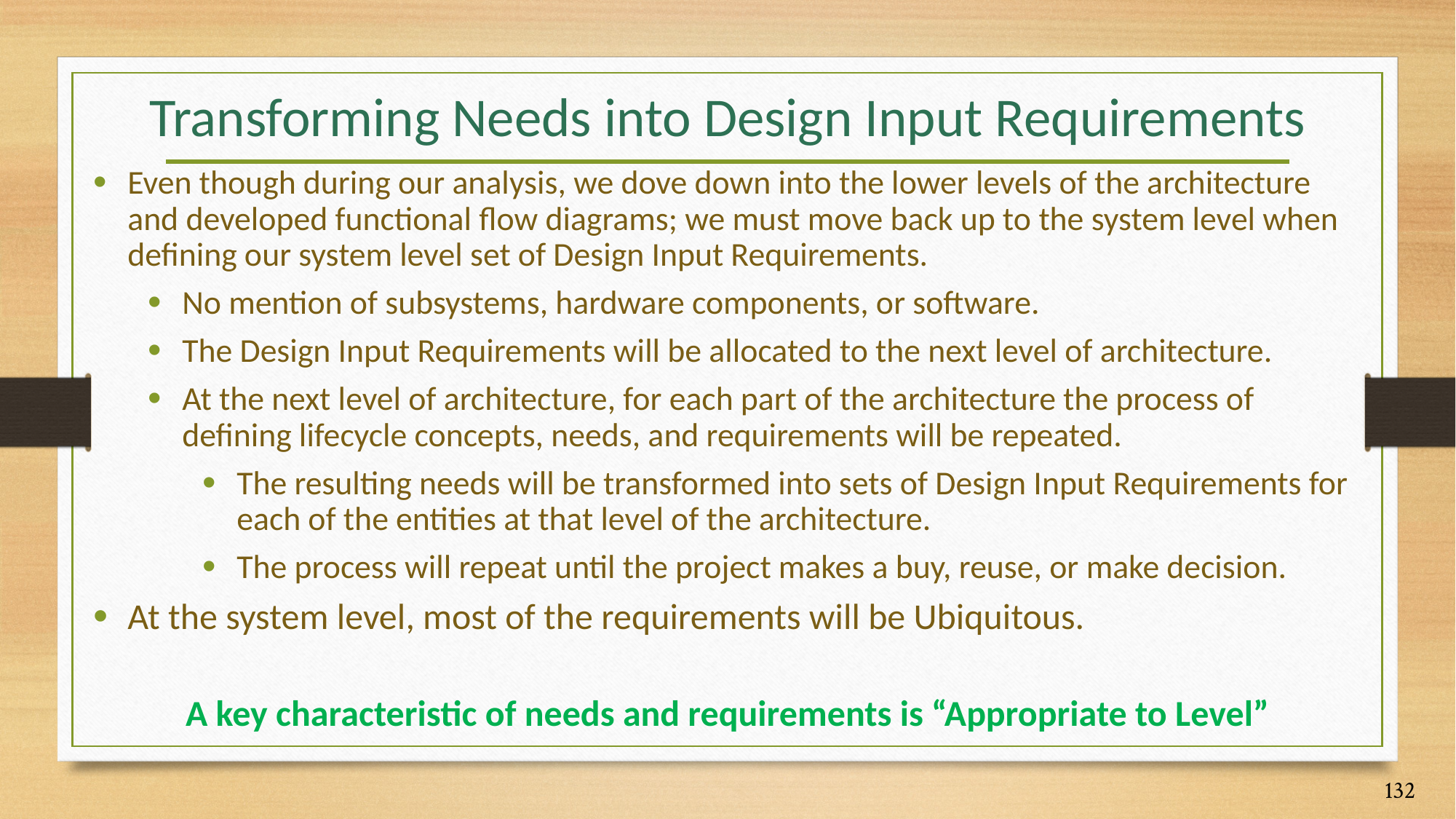

# Transforming Needs into Design Input Requirements
Even though during our analysis, we dove down into the lower levels of the architecture and developed functional flow diagrams; we must move back up to the system level when defining our system level set of Design Input Requirements.
No mention of subsystems, hardware components, or software.
The Design Input Requirements will be allocated to the next level of architecture.
At the next level of architecture, for each part of the architecture the process of defining lifecycle concepts, needs, and requirements will be repeated.
The resulting needs will be transformed into sets of Design Input Requirements for each of the entities at that level of the architecture.
The process will repeat until the project makes a buy, reuse, or make decision.
At the system level, most of the requirements will be Ubiquitous.
A key characteristic of needs and requirements is “Appropriate to Level”
132